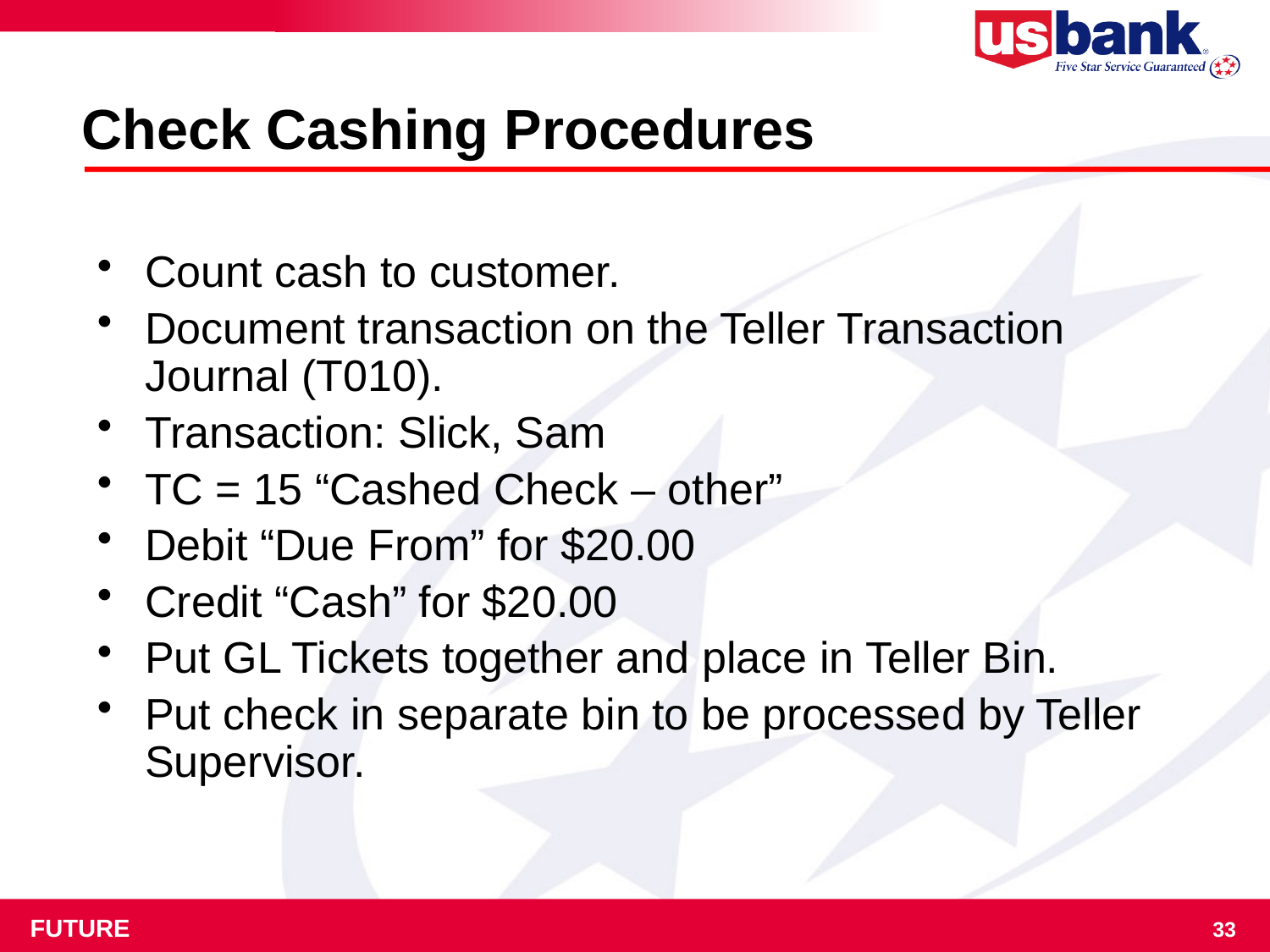

# Check Cashing Procedures
Count cash to customer.
Document transaction on the Teller Transaction Journal (T010).
Transaction: Slick, Sam
TC = 15 “Cashed Check – other”
Debit “Due From” for $20.00
Credit “Cash” for $20.00
Put GL Tickets together and place in Teller Bin.
Put check in separate bin to be processed by Teller Supervisor.